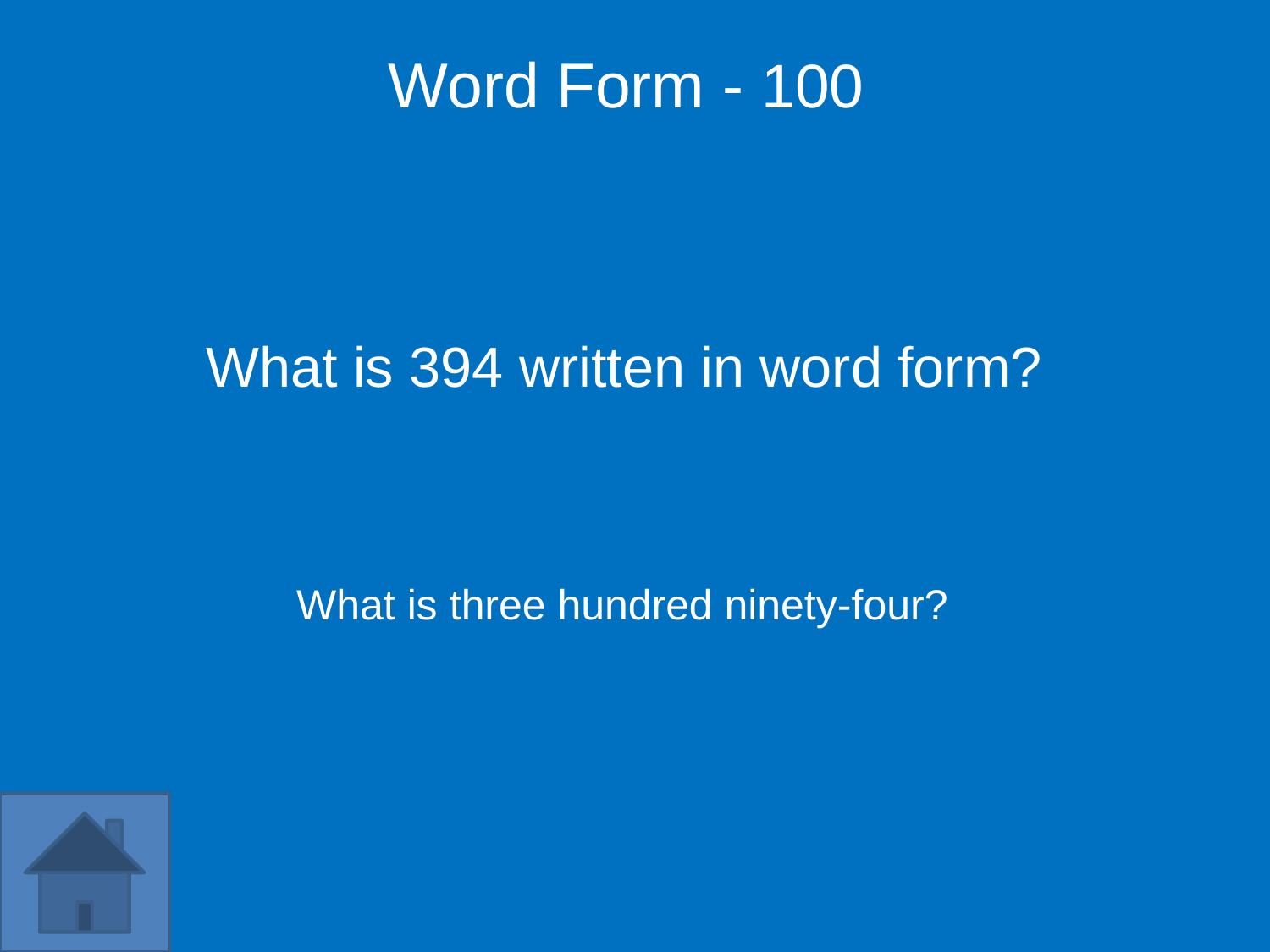

Word Form - 100

What is 394 written in word form?

       What is three hundred ninety-four?